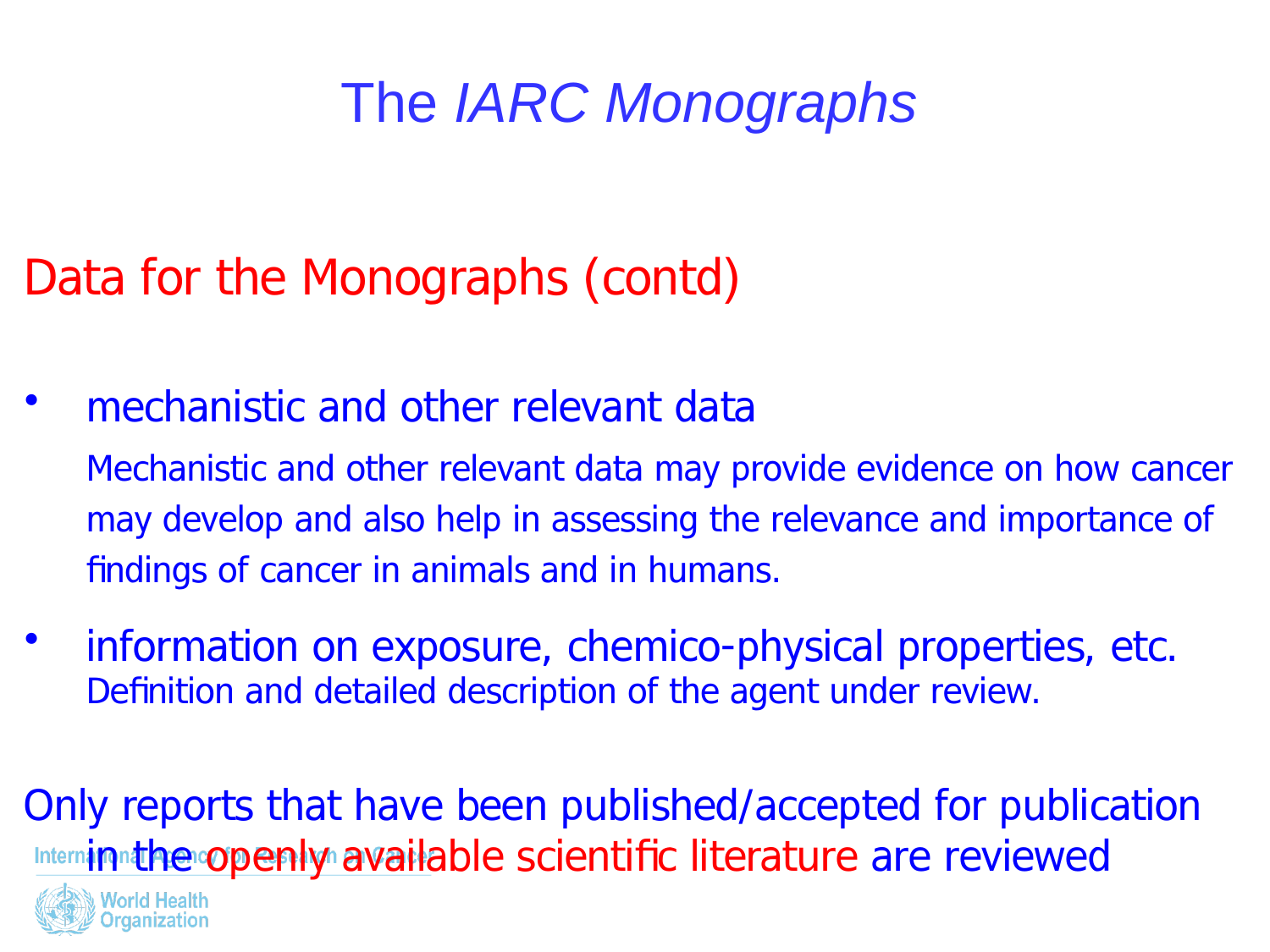

# The IARC Monographs

Data for the Monographs (contd)

mechanistic and other relevant data
	Mechanistic and other relevant data may provide evidence on how cancer may develop and also help in assessing the relevance and importance of findings of cancer in animals and in humans.
information on exposure, chemico-physical properties, etc.
	Definition and detailed description of the agent under review.

Only reports that have been published/accepted for publication in the openly available scientific literature are reviewed